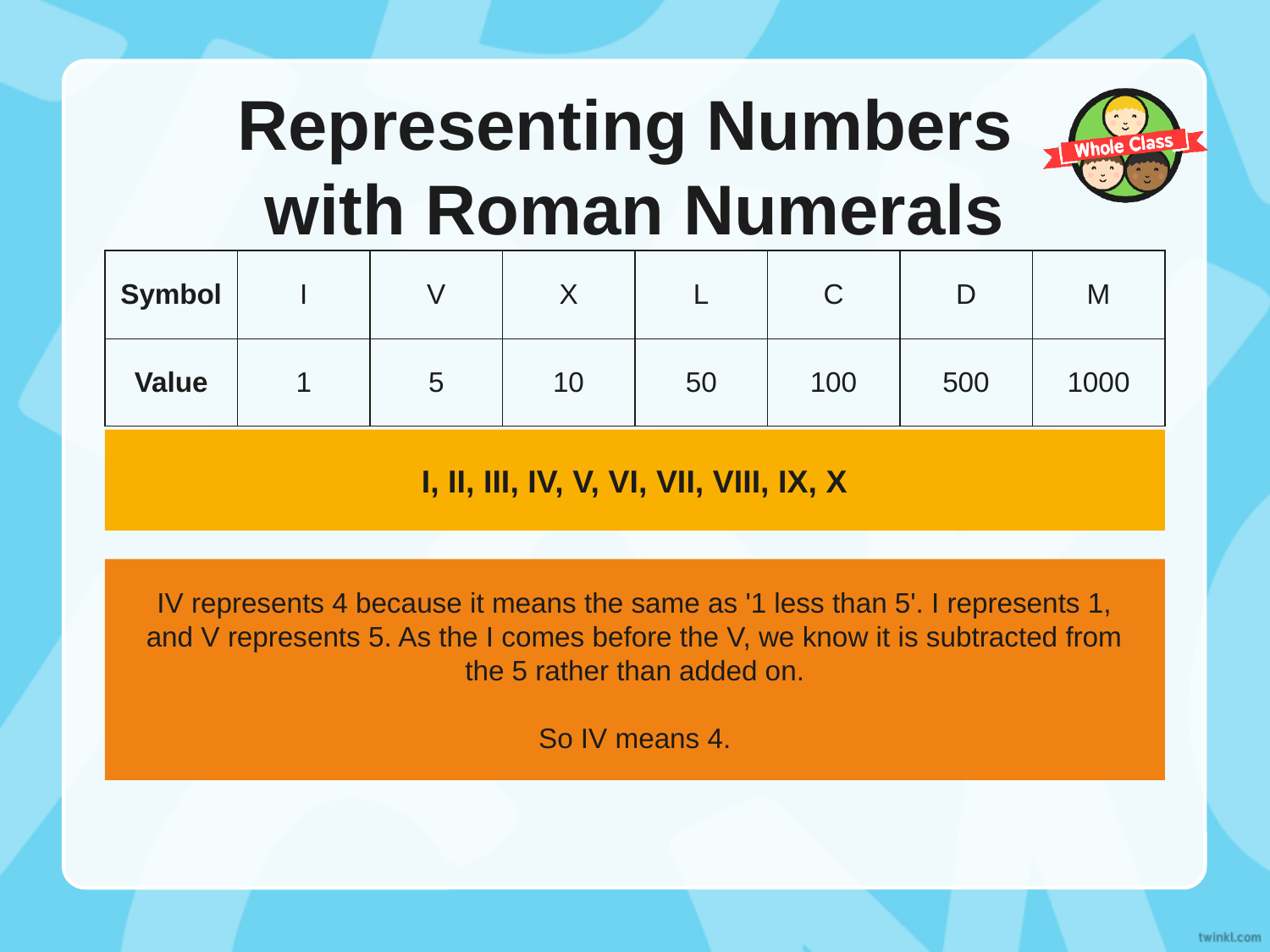

Representing Numbers
with Roman Numerals
| Symbol | I | V | X | L | C | D | M |
| --- | --- | --- | --- | --- | --- | --- | --- |
| Value | 1 | 5 | 10 | 50 | 100 | 500 | 1000 |
I, II, III, IV, V, VI, VII, VIII, IX, X
IV represents 4 because it means the same as '1 less than 5'. I represents 1, and V represents 5. As the I comes before the V, we know it is subtracted from the 5 rather than added on.

So IV means 4.